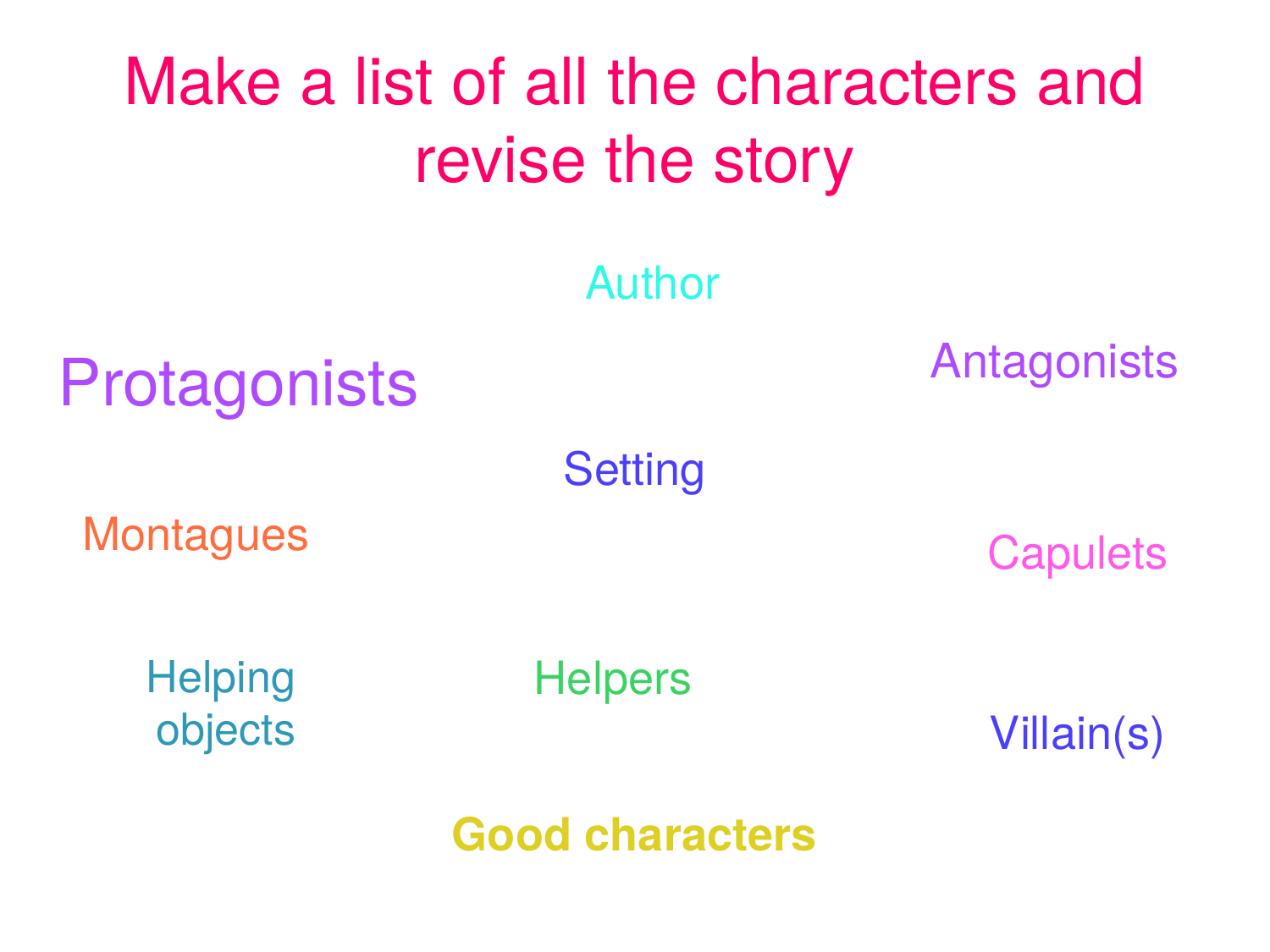

# Make a list of all the characters and revise the story
Author
Antagonists
Protagonists
Setting
Montagues
Capulets
Helping objects
Helpers
Villain(s)
Good characters